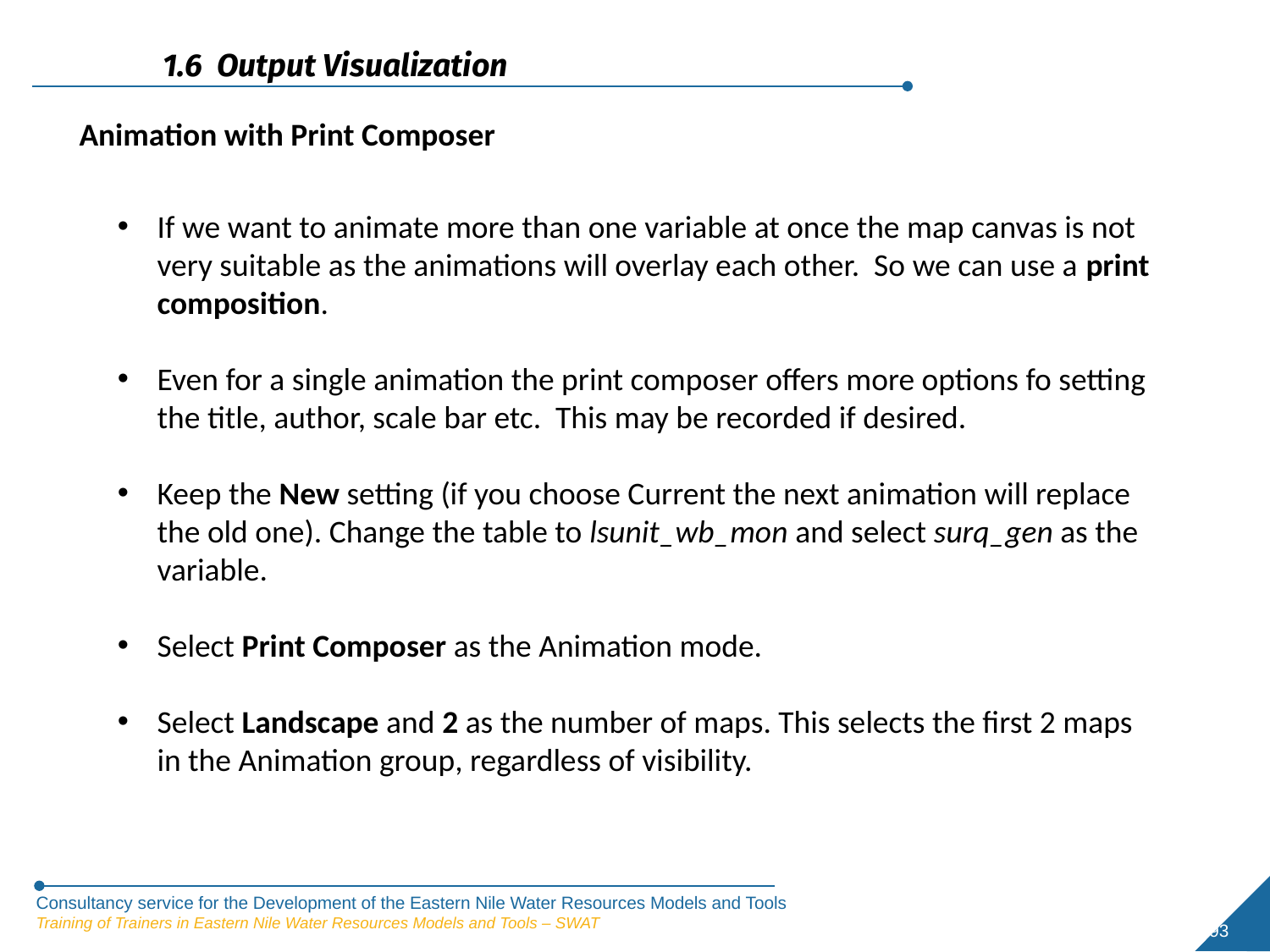

1.6  Output Visualization
Animation with Print Composer

If we want to animate more than one variable at once the map canvas is not very suitable as the animations will overlay each other.  So we can use a print composition.

Even for a single animation the print composer offers more options fo setting the title, author, scale bar etc.  This may be recorded if desired.

Keep the New setting (if you choose Current the next animation will replace the old one). Change the table to lsunit_wb_mon and select surq_gen as the variable.

Select Print Composer as the Animation mode.

Select Landscape and 2 as the number of maps. This selects the first 2 maps in the Animation group, regardless of visibility.